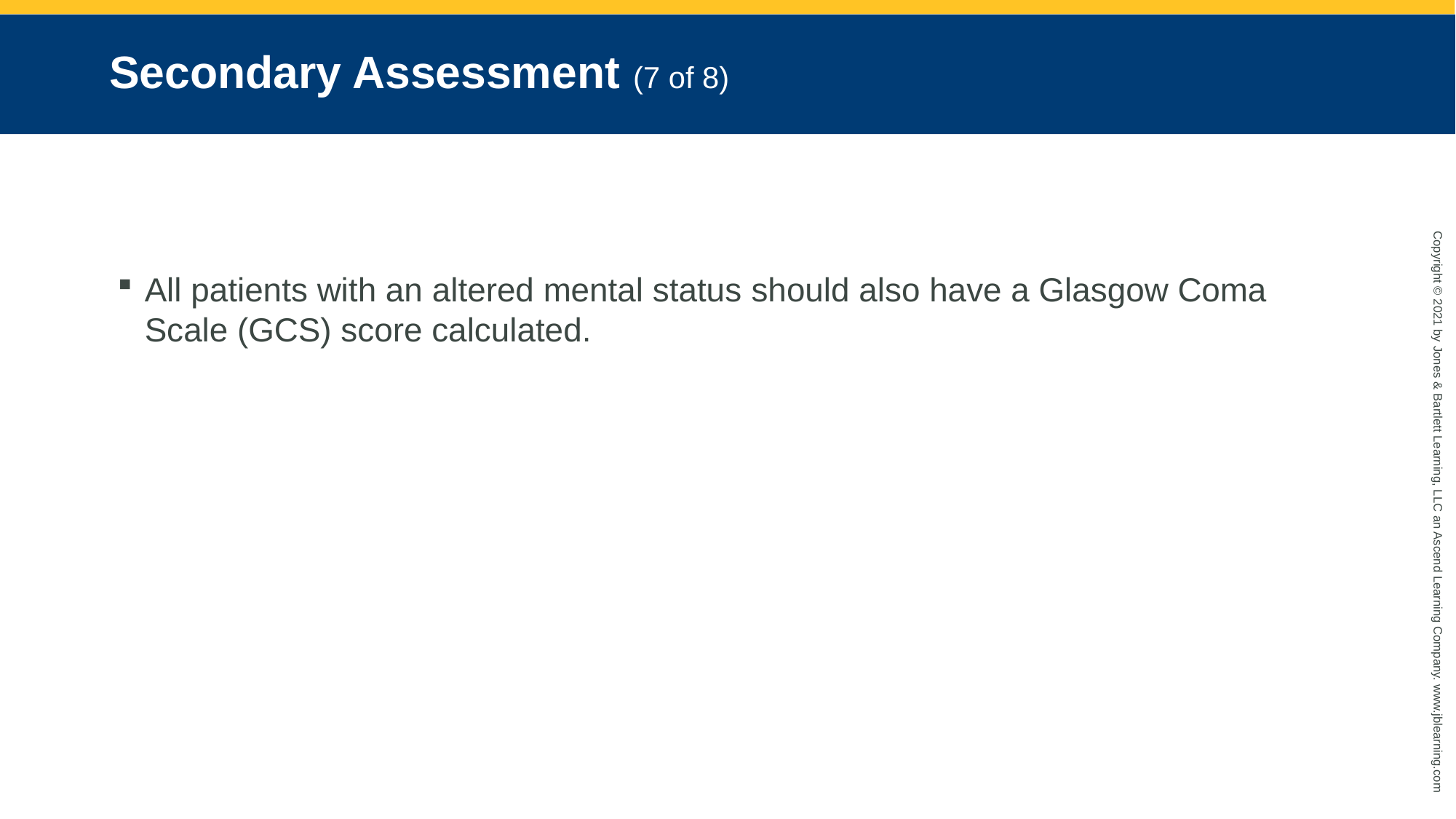

# Secondary Assessment (7 of 8)
All patients with an altered mental status should also have a Glasgow Coma Scale (GCS) score calculated.